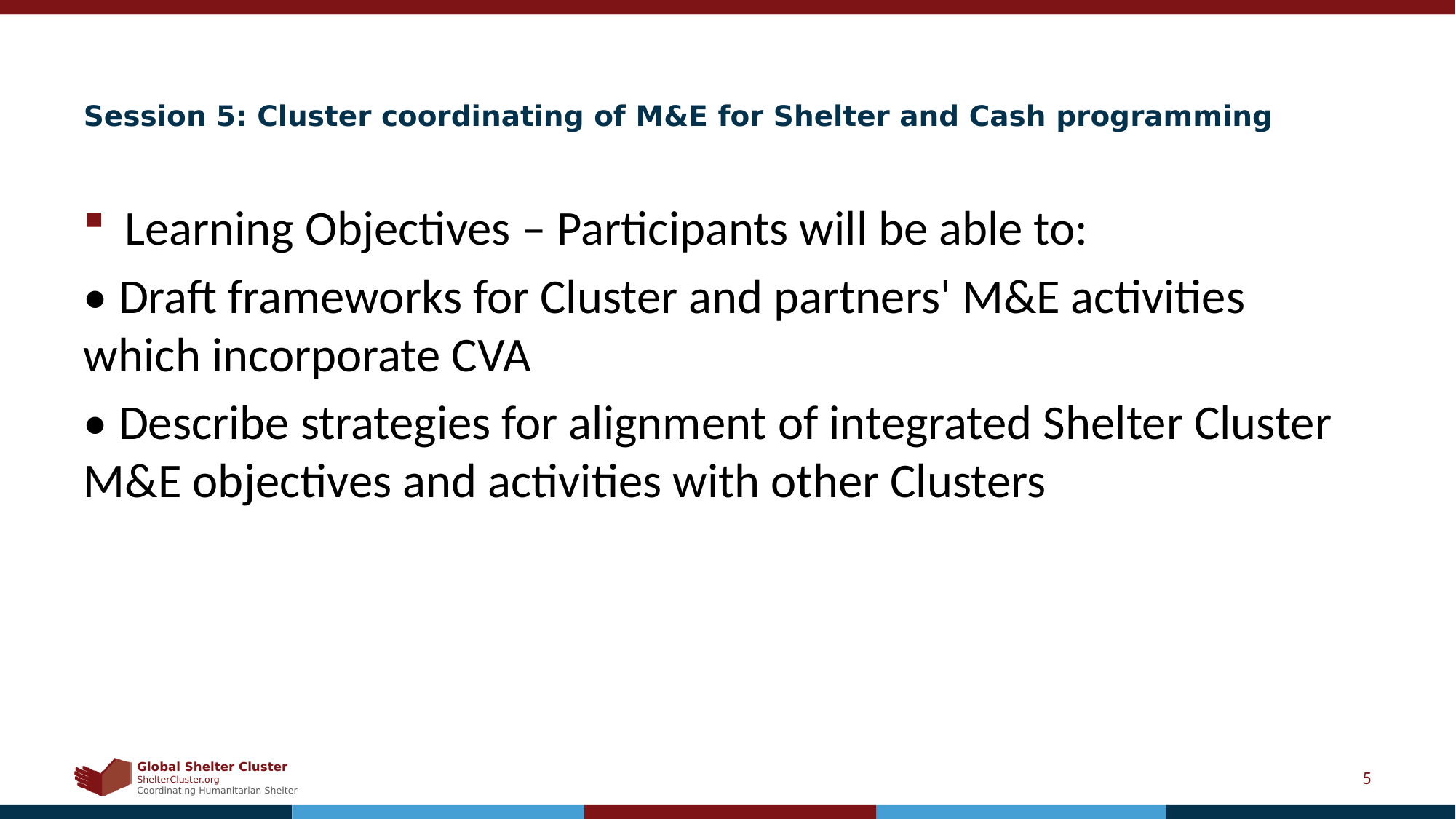

# Session 5: Cluster coordinating of M&E for Shelter and Cash programming
Learning Objectives – Participants will be able to:
• Draft frameworks for Cluster and partners' M&E activities which incorporate CVA
• Describe strategies for alignment of integrated Shelter Cluster M&E objectives and activities with other Clusters
5